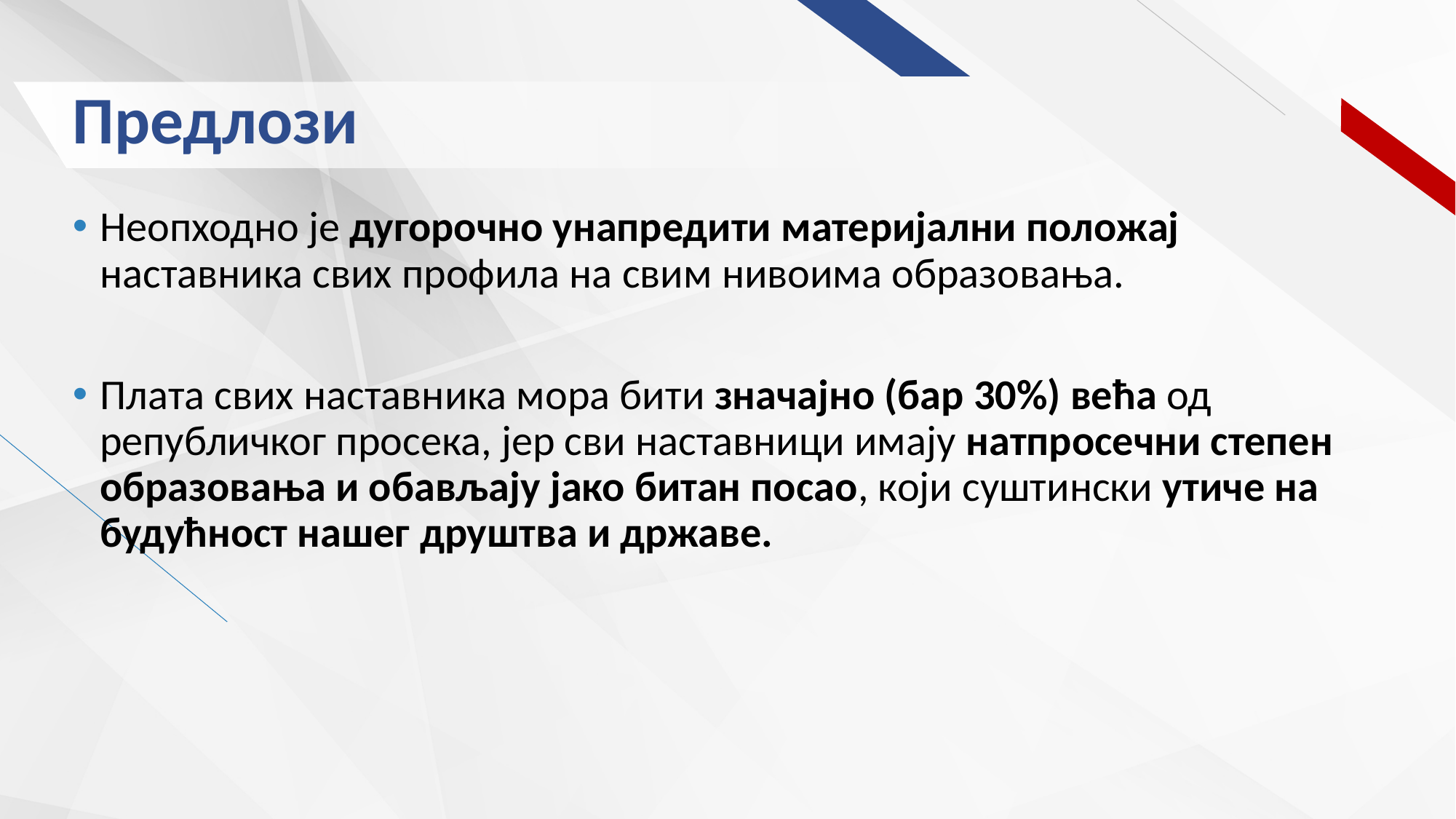

# Предлози
Неопходно је дугорочно унапредити материјални положај наставника свих профила на свим нивоима образовања.

Плата свих наставника мора бити значајно (бар 30%) већа од републичког просека, јер сви наставници имају натпросечни степен образовања и обављају јако битан посао, који суштински утиче на будућност нашег друштва и државе.